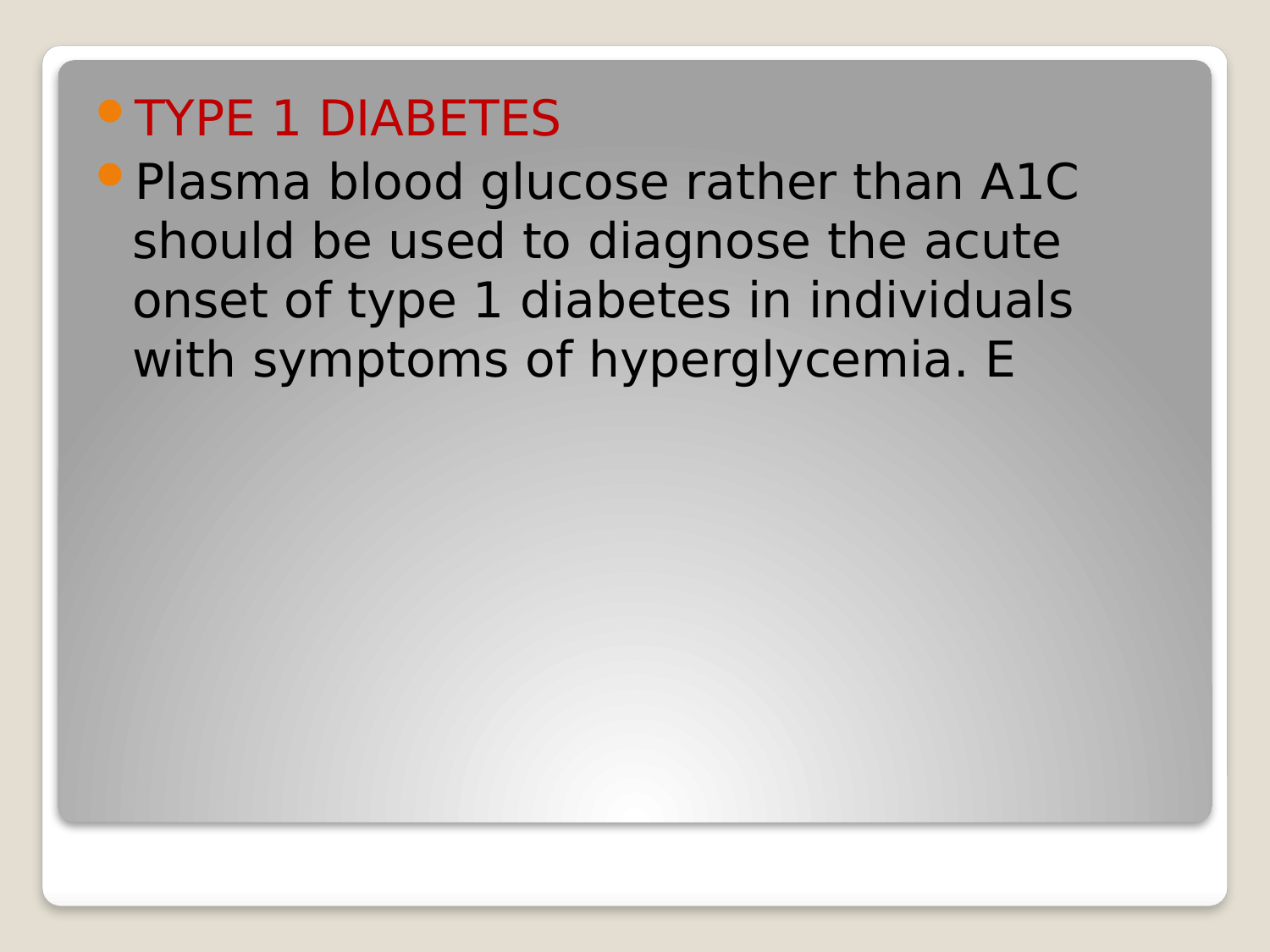

TYPE 1 DIABETES
Plasma blood glucose rather than A1C should be used to diagnose the acute onset of type 1 diabetes in individuals with symptoms of hyperglycemia. E
#